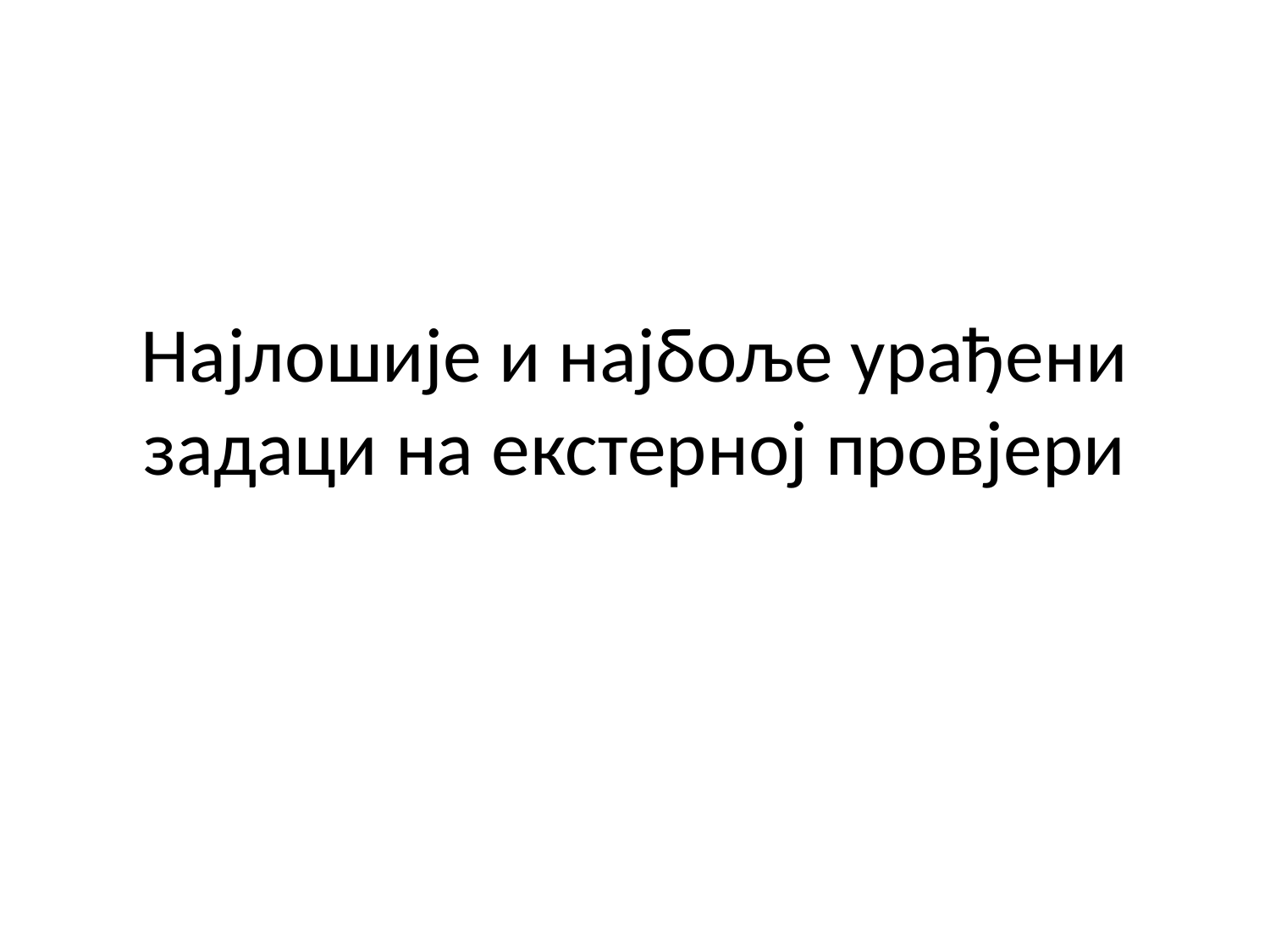

# Најлошије и најбоље урађени задаци на екстерној провјери